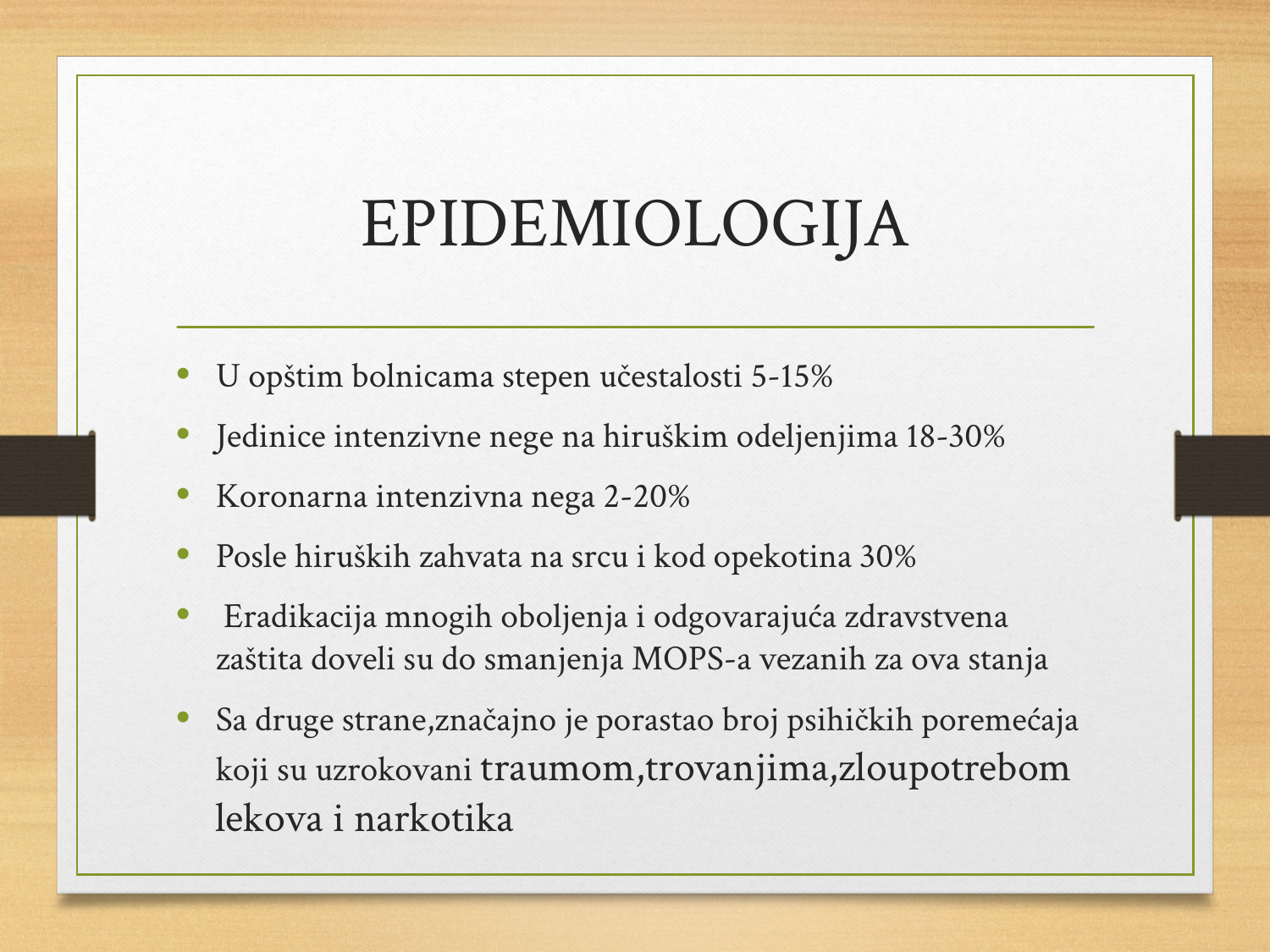

# EPIDEMIOLOGIJA
U opštim bolnicama stepen učestalosti 5-15%
Jedinice intenzivne nege na hiruškim odeljenjima 18-30%
Koronarna intenzivna nega 2-20%
Posle hiruških zahvata na srcu i kod opekotina 30%
 Eradikacija mnogih oboljenja i odgovarajuća zdravstvena zaštita doveli su do smanjenja MOPS-a vezanih za ova stanja
Sa druge strane,značajno je porastao broj psihičkih poremećaja koji su uzrokovani traumom,trovanjima,zloupotrebom lekova i narkotika